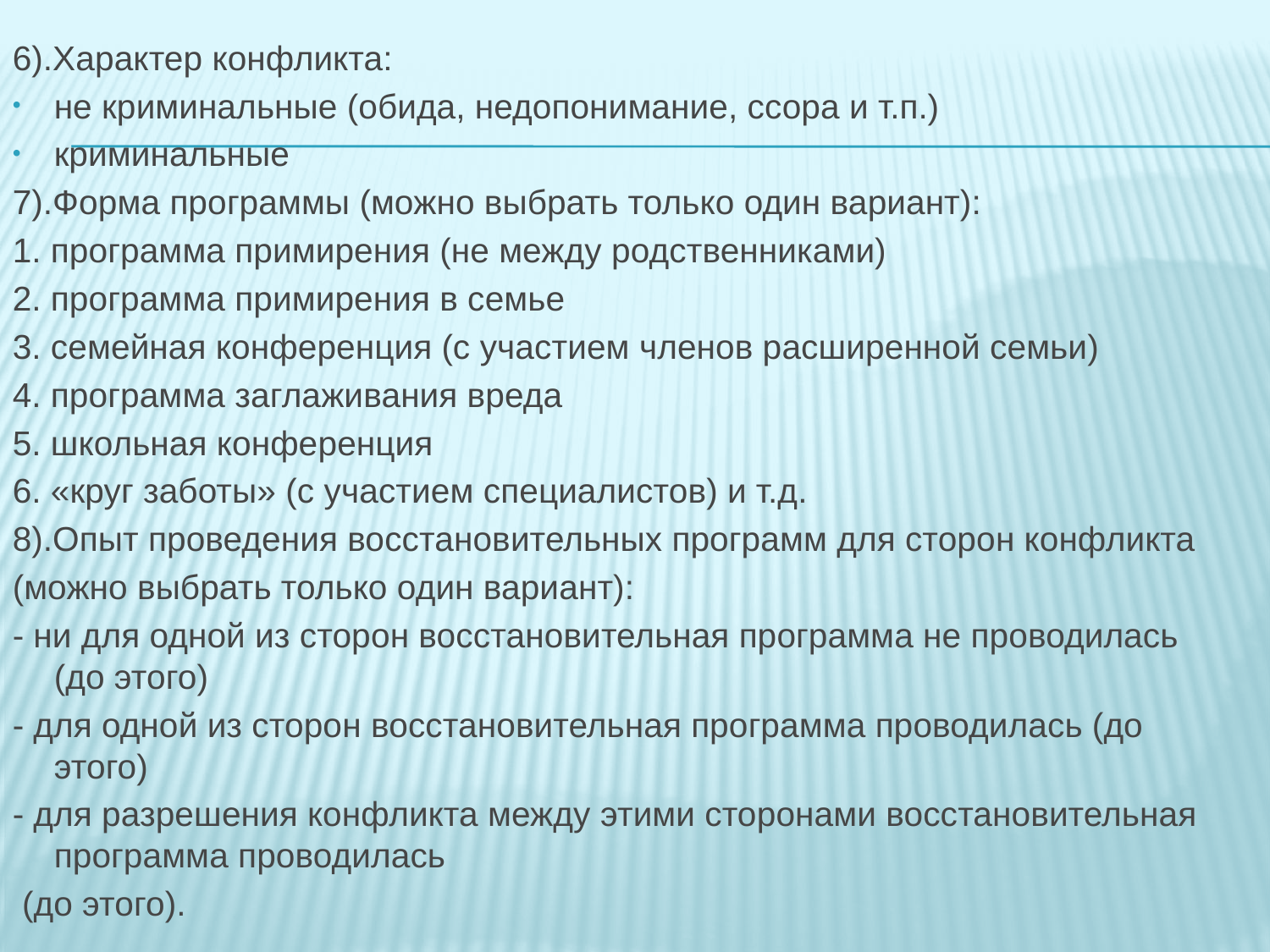

6).Характер конфликта:
не криминальные (обида, недопонимание, ссора и т.п.)
криминальные
7).Форма программы (можно выбрать только один вариант):
1. программа примирения (не между родственниками)
2. программа примирения в семье
3. семейная конференция (с участием членов расширенной семьи)
4. программа заглаживания вреда
5. школьная конференция
6. «круг заботы» (с участием специалистов) и т.д.
8).Опыт проведения восстановительных программ для сторон конфликта
(можно выбрать только один вариант):
- ни для одной из сторон восстановительная программа не проводилась (до этого)
- для одной из сторон восстановительная программа проводилась (до этого)
- для разрешения конфликта между этими сторонами восстановительная программа проводилась
 (до этого).